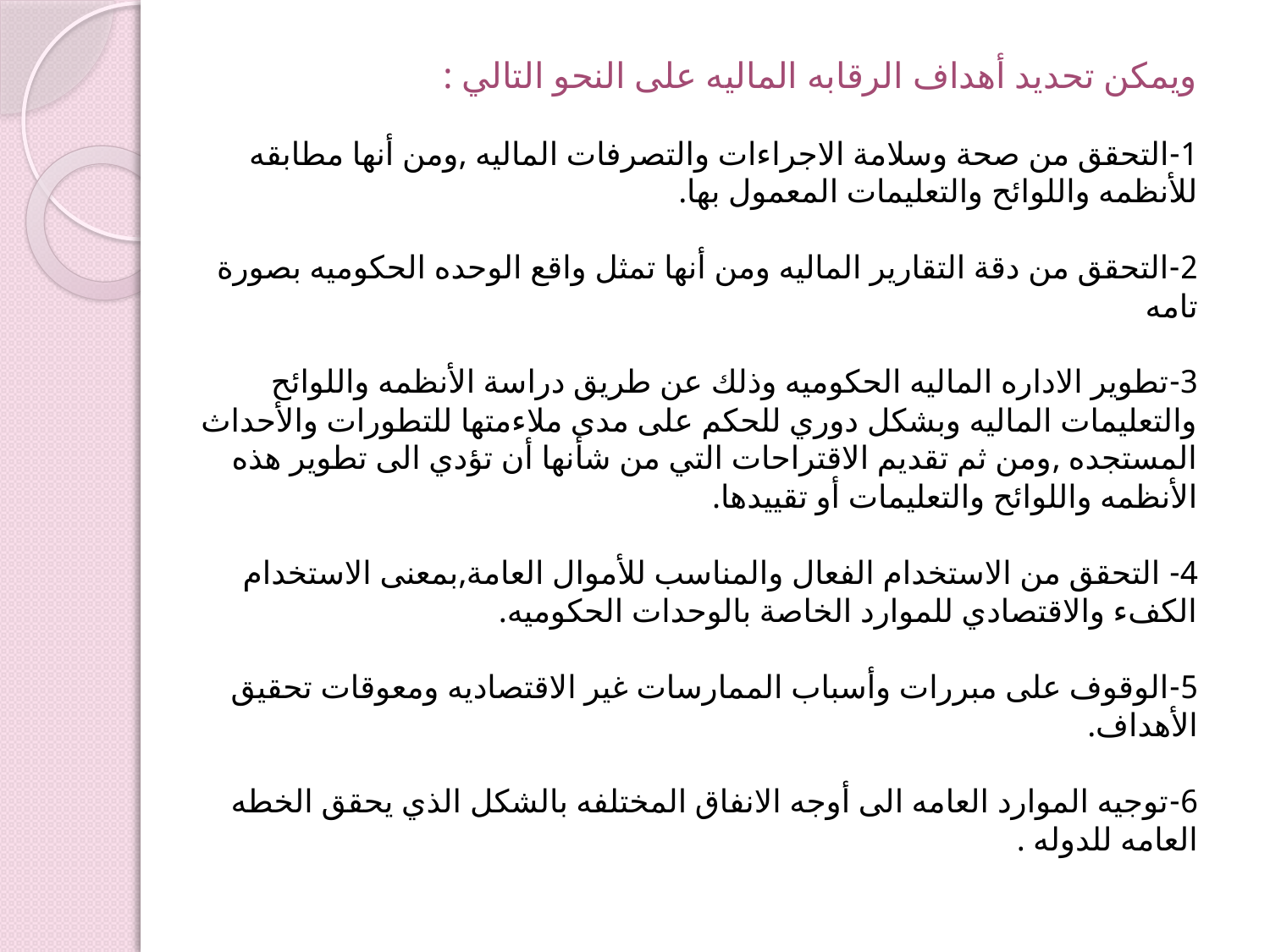

ويمكن تحديد أهداف الرقابه الماليه على النحو التالي :
1-التحقق من صحة وسلامة الاجراءات والتصرفات الماليه ,ومن أنها مطابقه للأنظمه واللوائح والتعليمات المعمول بها.
2-التحقق من دقة التقارير الماليه ومن أنها تمثل واقع الوحده الحكوميه بصورة تامه
3-تطوير الاداره الماليه الحكوميه وذلك عن طريق دراسة الأنظمه واللوائح والتعليمات الماليه وبشكل دوري للحكم على مدى ملاءمتها للتطورات والأحداث المستجده ,ومن ثم تقديم الاقتراحات التي من شأنها أن تؤدي الى تطوير هذه الأنظمه واللوائح والتعليمات أو تقييدها.
4- التحقق من الاستخدام الفعال والمناسب للأموال العامة,بمعنى الاستخدام الكفء والاقتصادي للموارد الخاصة بالوحدات الحكوميه.
5-الوقوف على مبررات وأسباب الممارسات غير الاقتصاديه ومعوقات تحقيق الأهداف.
6-توجيه الموارد العامه الى أوجه الانفاق المختلفه بالشكل الذي يحقق الخطه العامه للدوله .